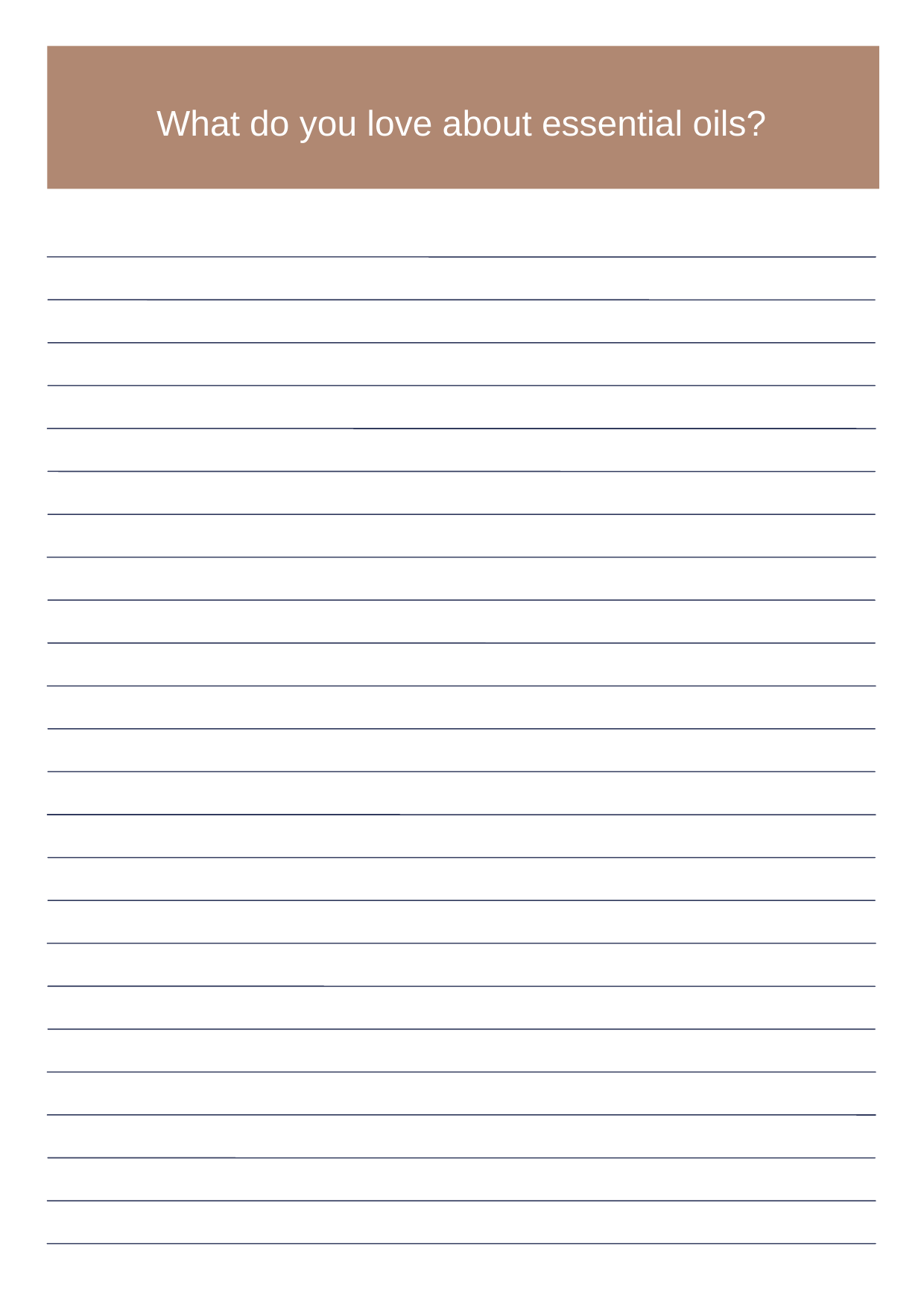

What do you love about essential oils?